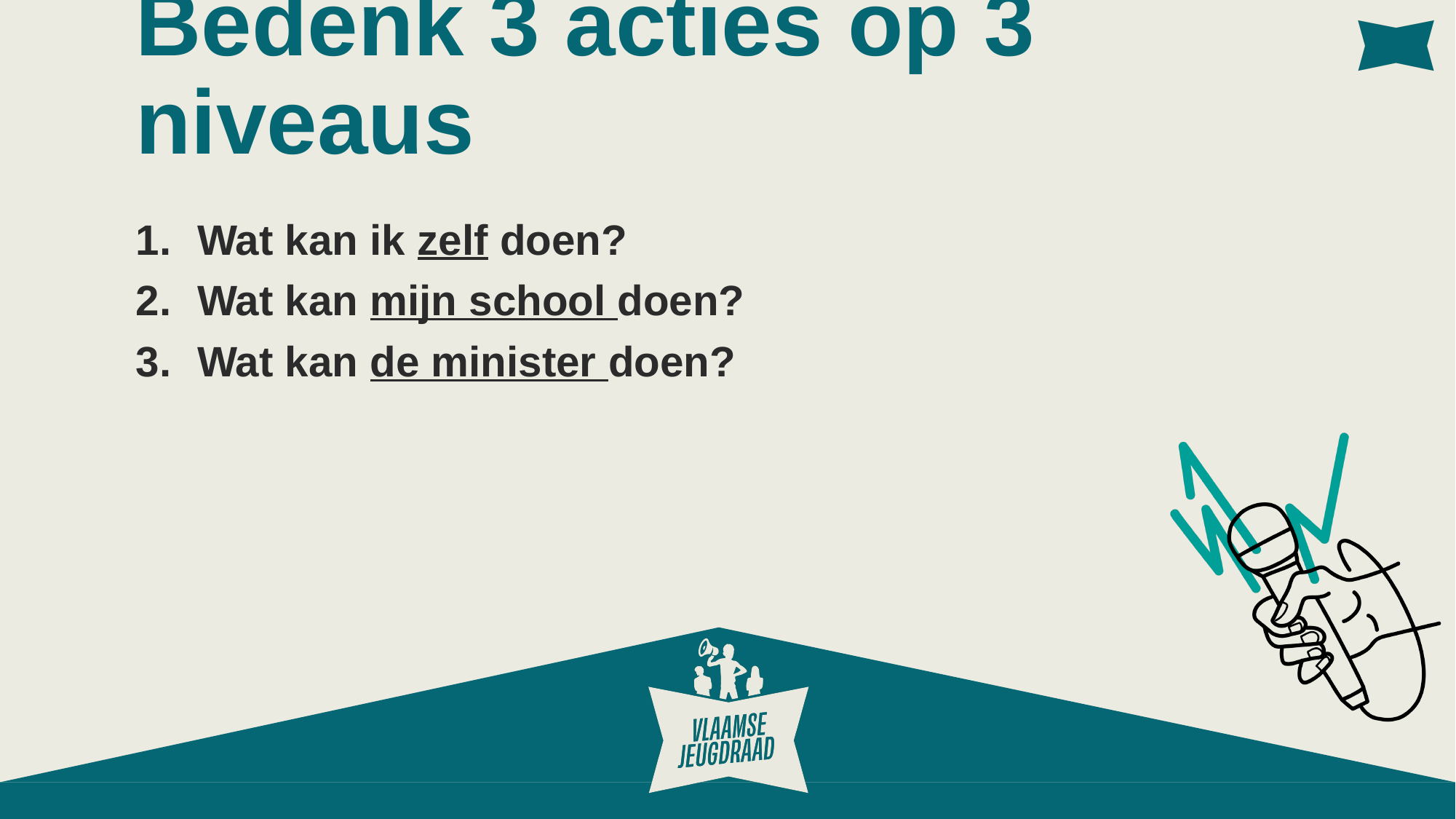

# Bedenk 3 acties op 3 niveaus
Wat kan ik zelf doen?
Wat kan mijn school doen?
Wat kan de minister doen?